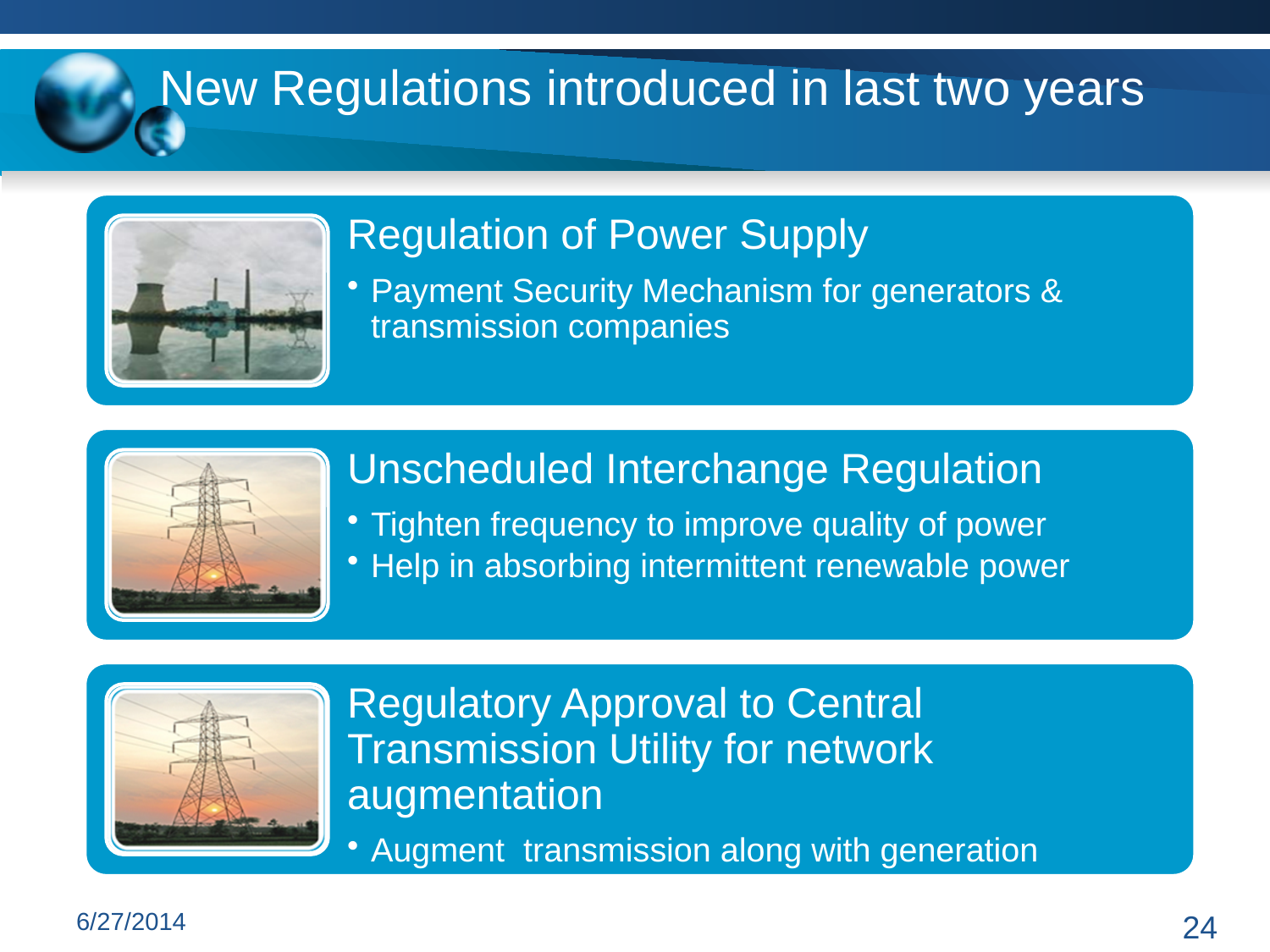

New Regulations introduced in last two years
Regulation of Power Supply
Payment Security Mechanism for generators & transmission companies
Unscheduled Interchange Regulation
Tighten frequency to improve quality of power
Help in absorbing intermittent renewable power
Regulatory Approval to Central Transmission Utility for network augmentation
Augment  transmission along with generation
6/27/2014
24